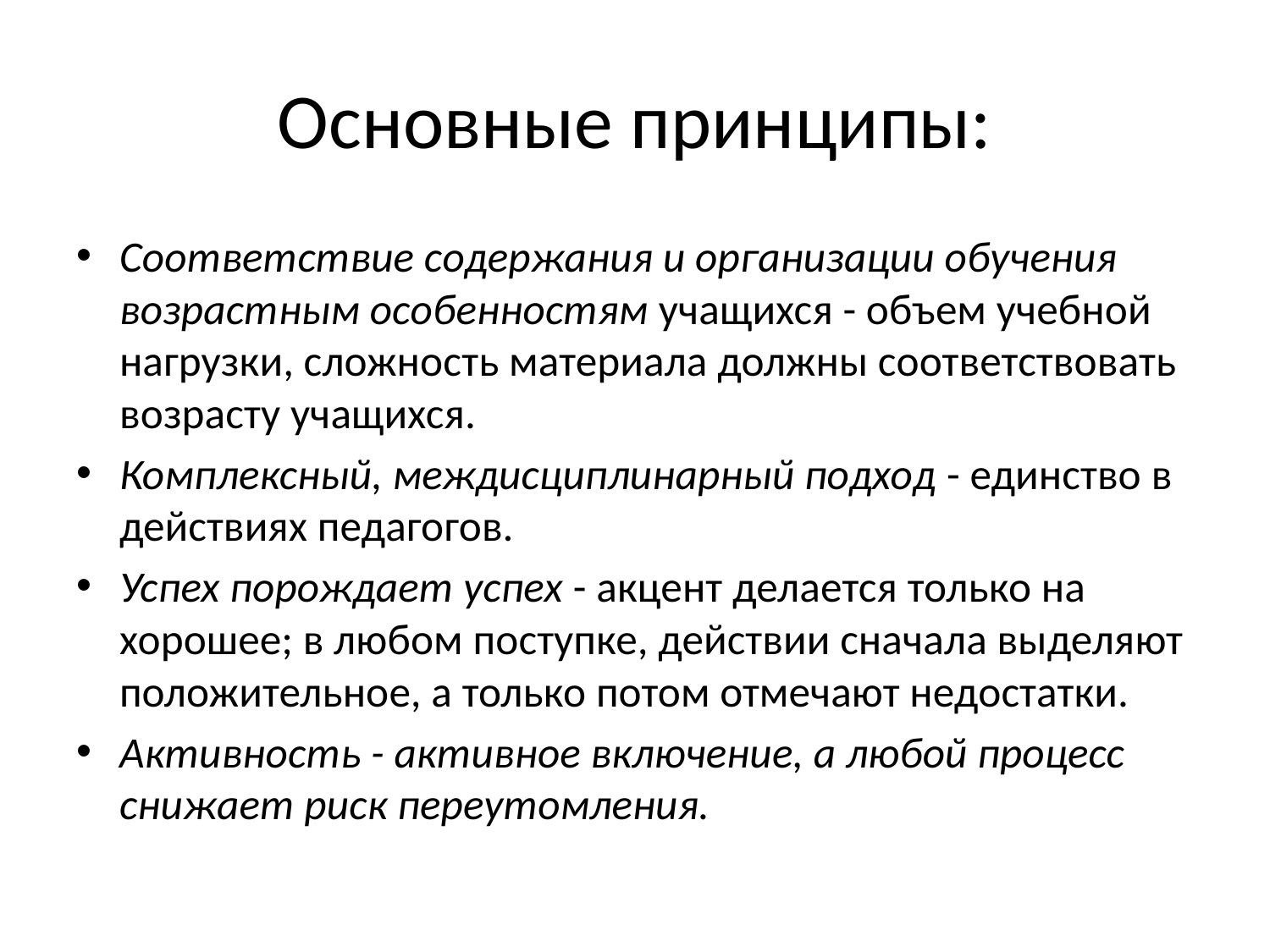

# Основные принципы:
Соответствие содержания и организации обучения возрастным особенностям учащихся - объем учебной нагрузки, сложность материала должны соответствовать возрасту учащихся.
Комплексный, междисциплинарный подход - единство в действиях педагогов.
Успех порождает успех - акцент делается только на хорошее; в любом поступке, действии сначала выделяют положительное, а только потом отмечают недостатки.
Активность - активное включение, а любой процесс снижает риск переутомления.